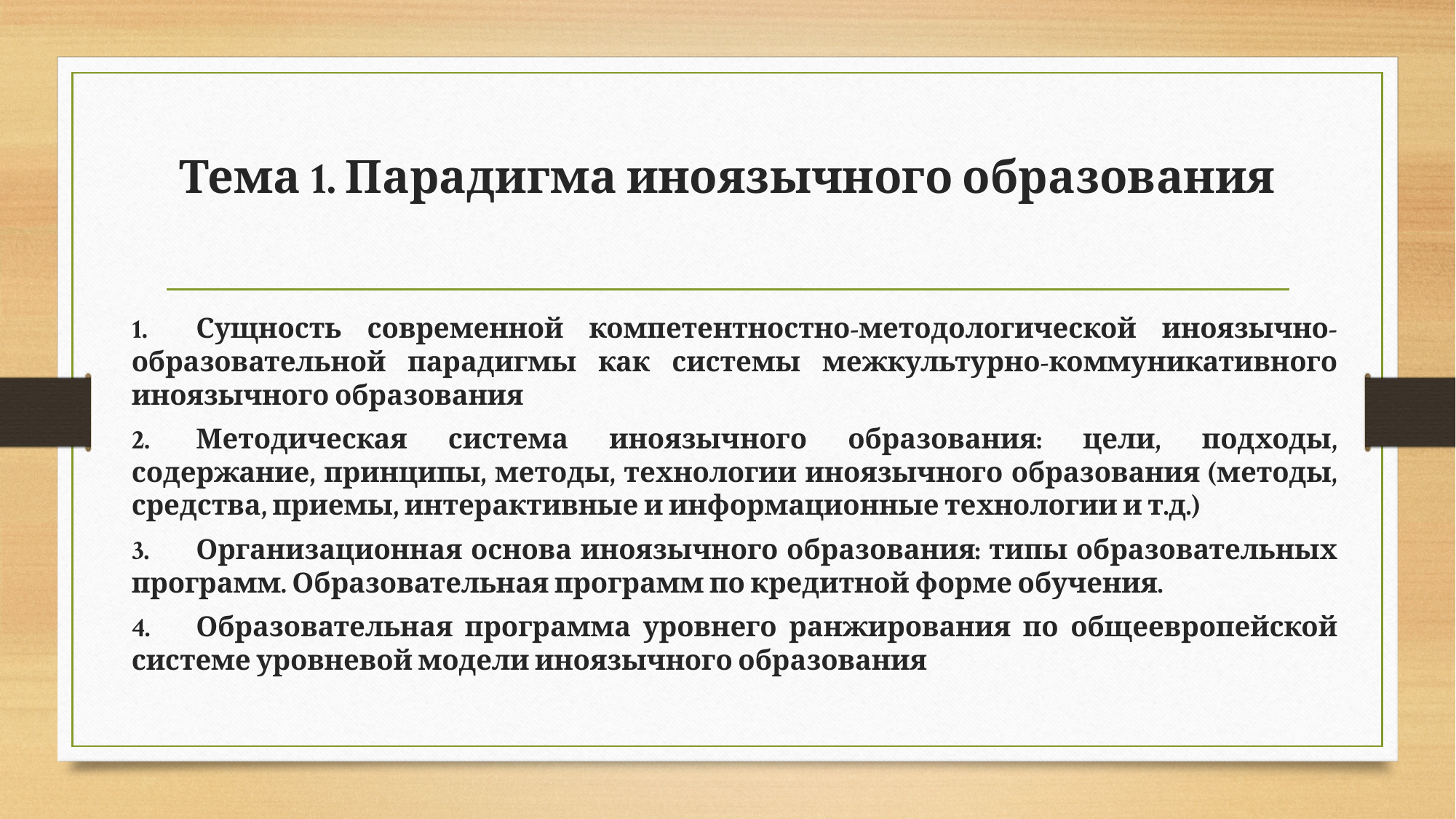

# Тема 1. Парадигма иноязычного образования
1.	Сущность современной компетентностно-методологической иноязычно-образовательной парадигмы как системы межкультурно-коммуникативного иноязычного образования
2.	Методическая система иноязычного образования: цели, подходы, содержание, принципы, методы, технологии иноязычного образования (методы, средства, приемы, интерактивные и информационные технологии и т.д.)
3.	Организационная основа иноязычного образования: типы образовательных программ. Образовательная программ по кредитной форме обучения.
4.	Образовательная программа уровнего ранжирования по общеевропейской системе уровневой модели иноязычного образования